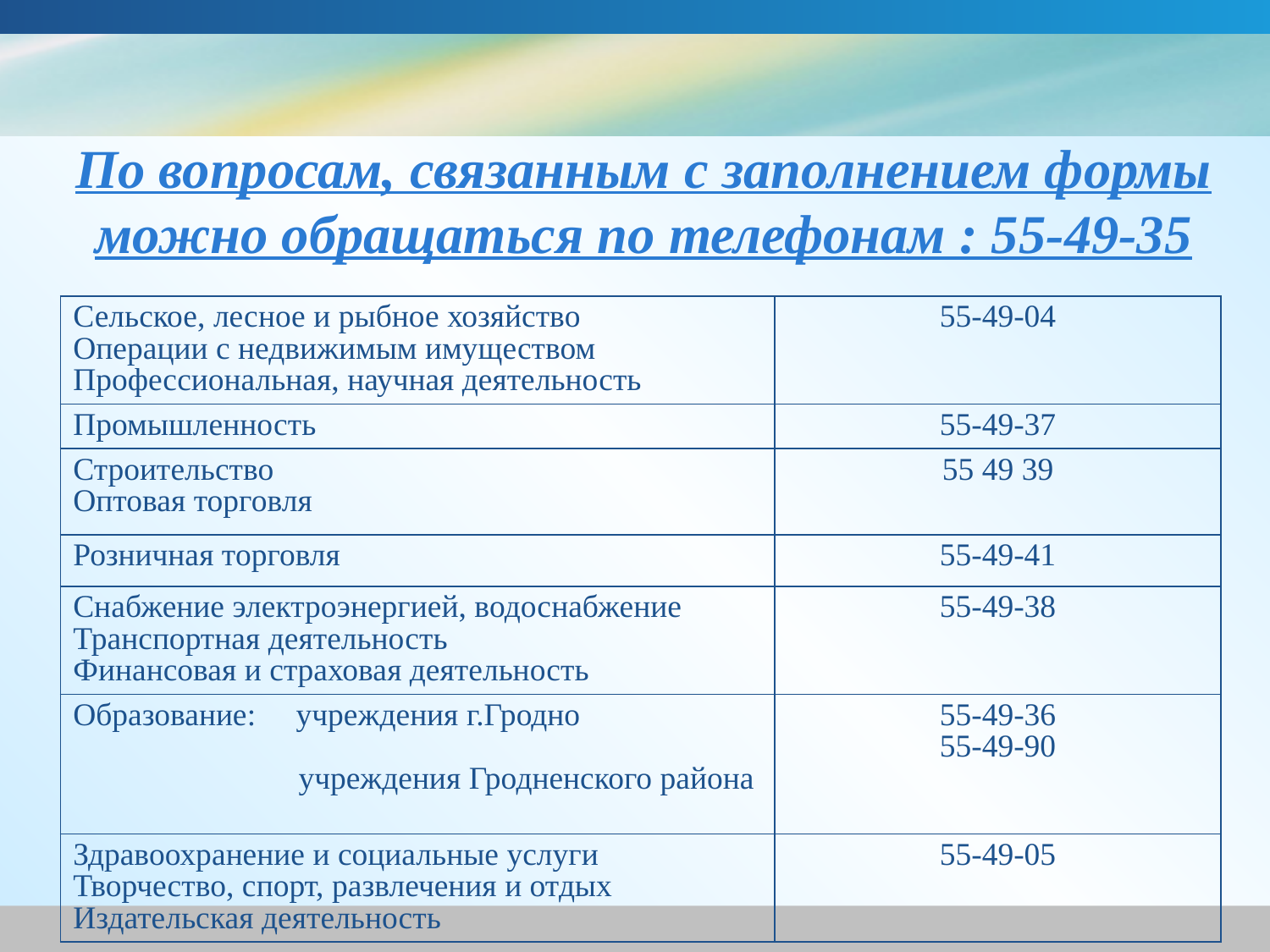

По вопросам, связанным с заполнением формы можно обращаться по телефонам : 55-49-35
| Сельское, лесное и рыбное хозяйство Операции с недвижимым имуществом Профессиональная, научная деятельность | 55-49-04 |
| --- | --- |
| Промышленность | 55-49-37 |
| Строительство Оптовая торговля | 55 49 39 |
| Розничная торговля | 55-49-41 |
| Снабжение электроэнергией, водоснабжение Транспортная деятельность Финансовая и страховая деятельность | 55-49-38 |
| Образование: учреждения г.Гродно учреждения Гродненского района | 55-49-36 55-49-90 |
| Здравоохранение и социальные услуги Творчество, спорт, развлечения и отдых Издательская деятельность | 55-49-05 |